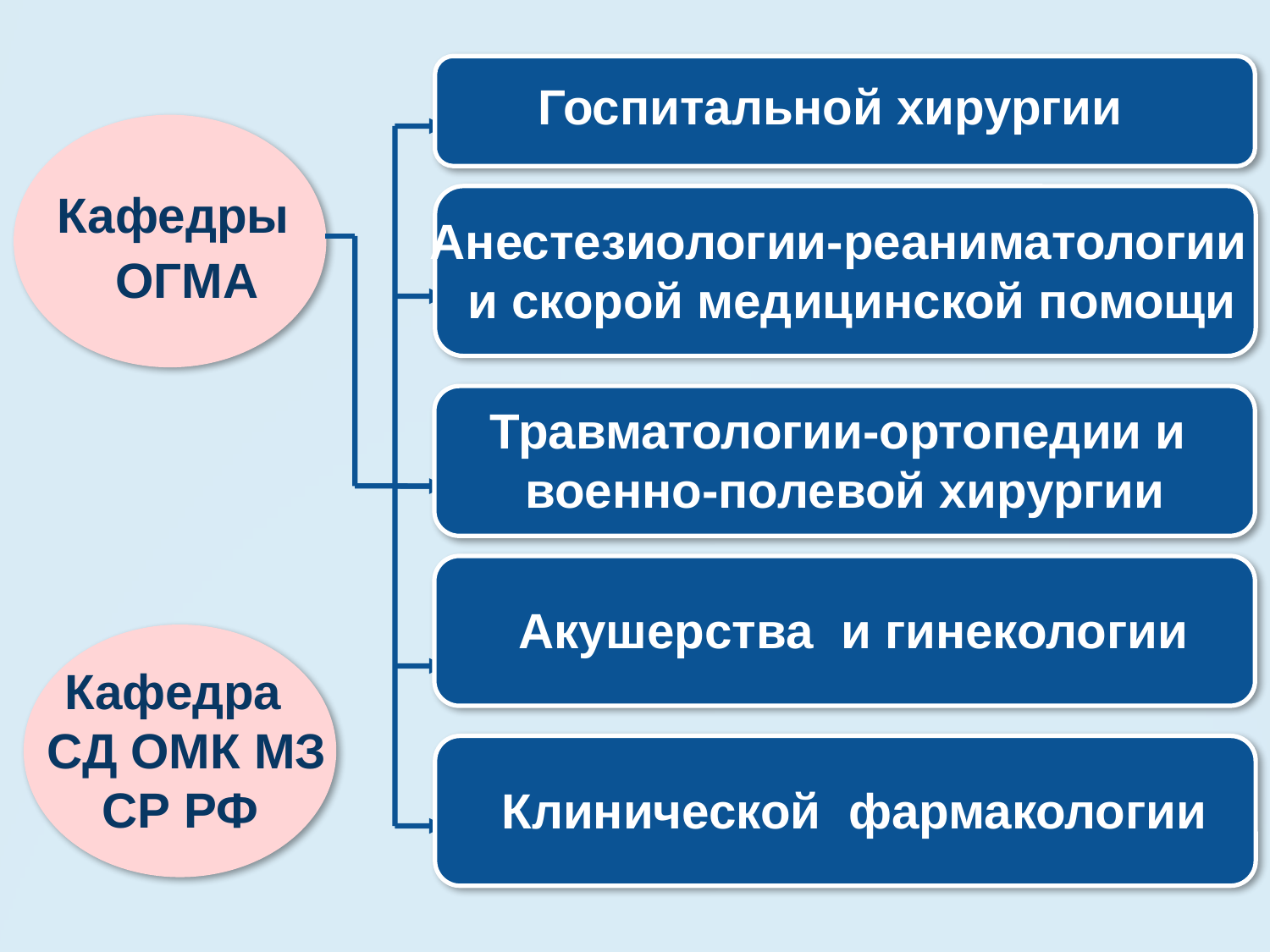

Госпитальной хирургии

Кафедры
 ОГМА

Анестезиологии-реаниматологии
 и скорой медицинской помощи

Травматологии-ортопедии и
военно-полевой хирургии

Акушерства  и гинекологии

Кафедра
 СД ОМК МЗ СР РФ

Клинической  фармакологии